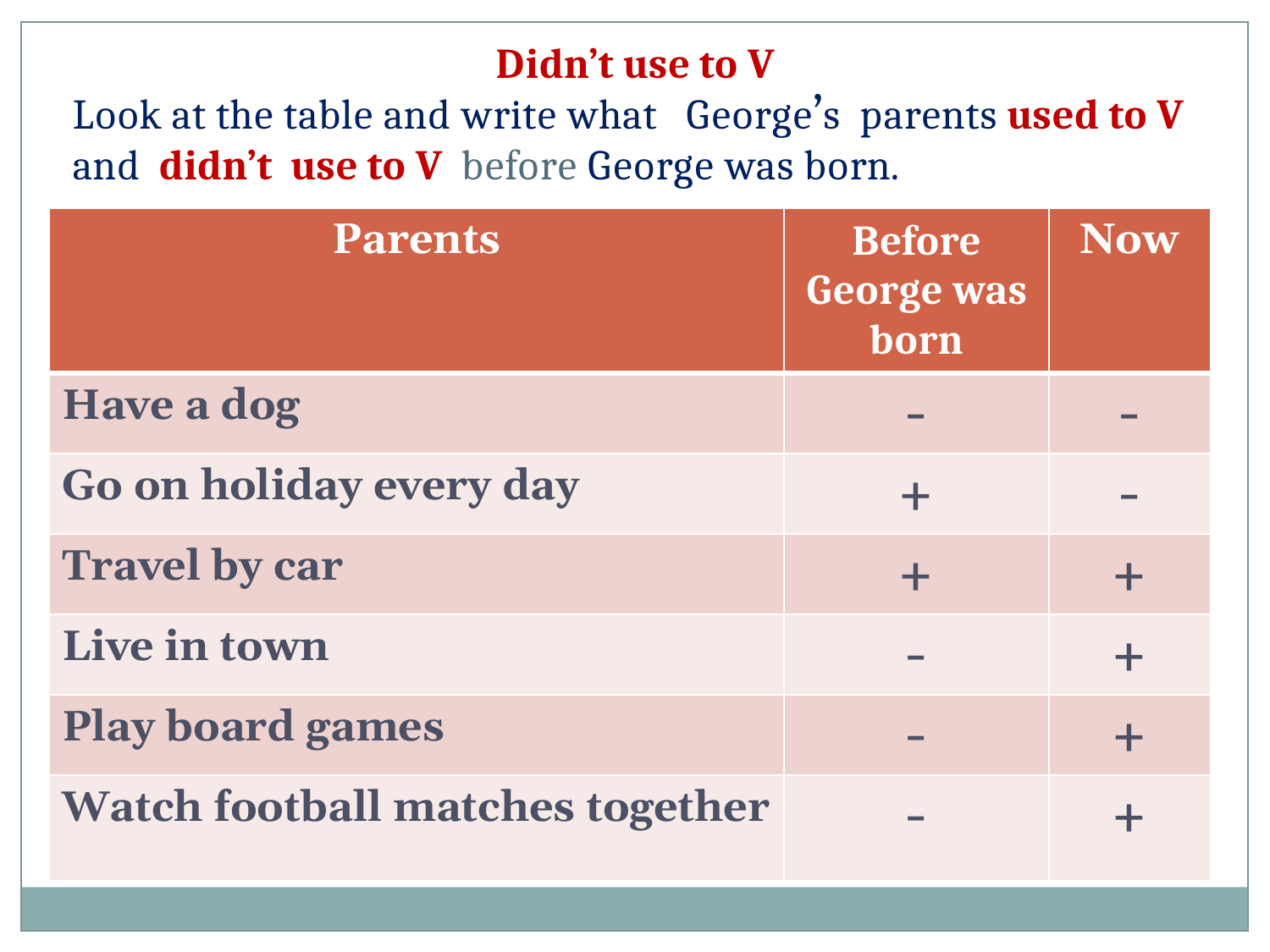

Didn’t use to V
Look at the table and write what   George’s  parents used to V and  didn’t  use to V  before George was born.

| Parents | Before George was born | Now |
| --- | --- | --- |
| Have a dog | - | - |
| Go on holiday every day | + | - |
| Travel by car | + | + |
| Live in town | - | + |
| Play board games | - | + |
| Watch football matches together | - | + |